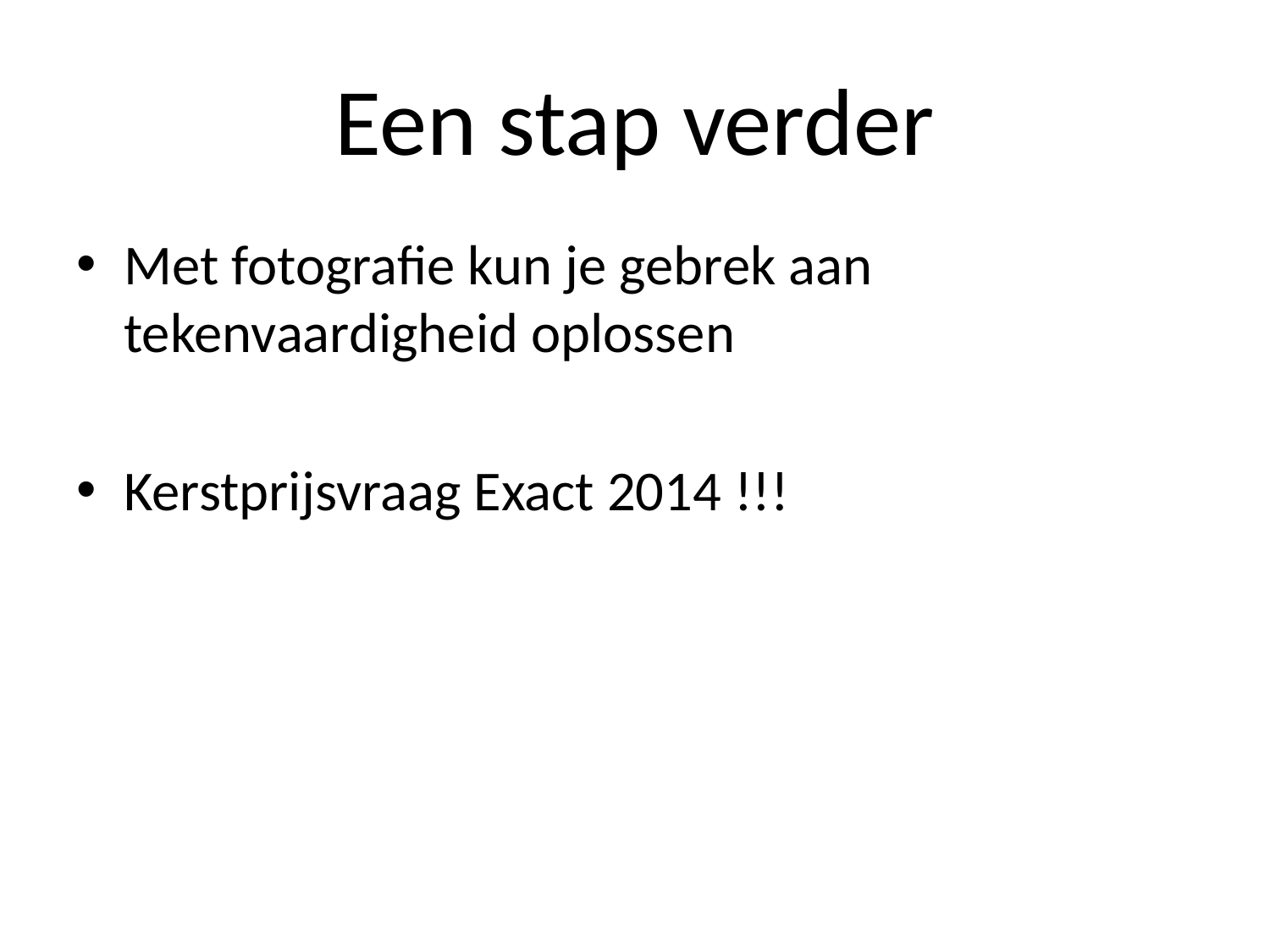

# Een stap verder
Met fotografie kun je gebrek aan tekenvaardigheid oplossen

Kerstprijsvraag Exact 2014 !!!